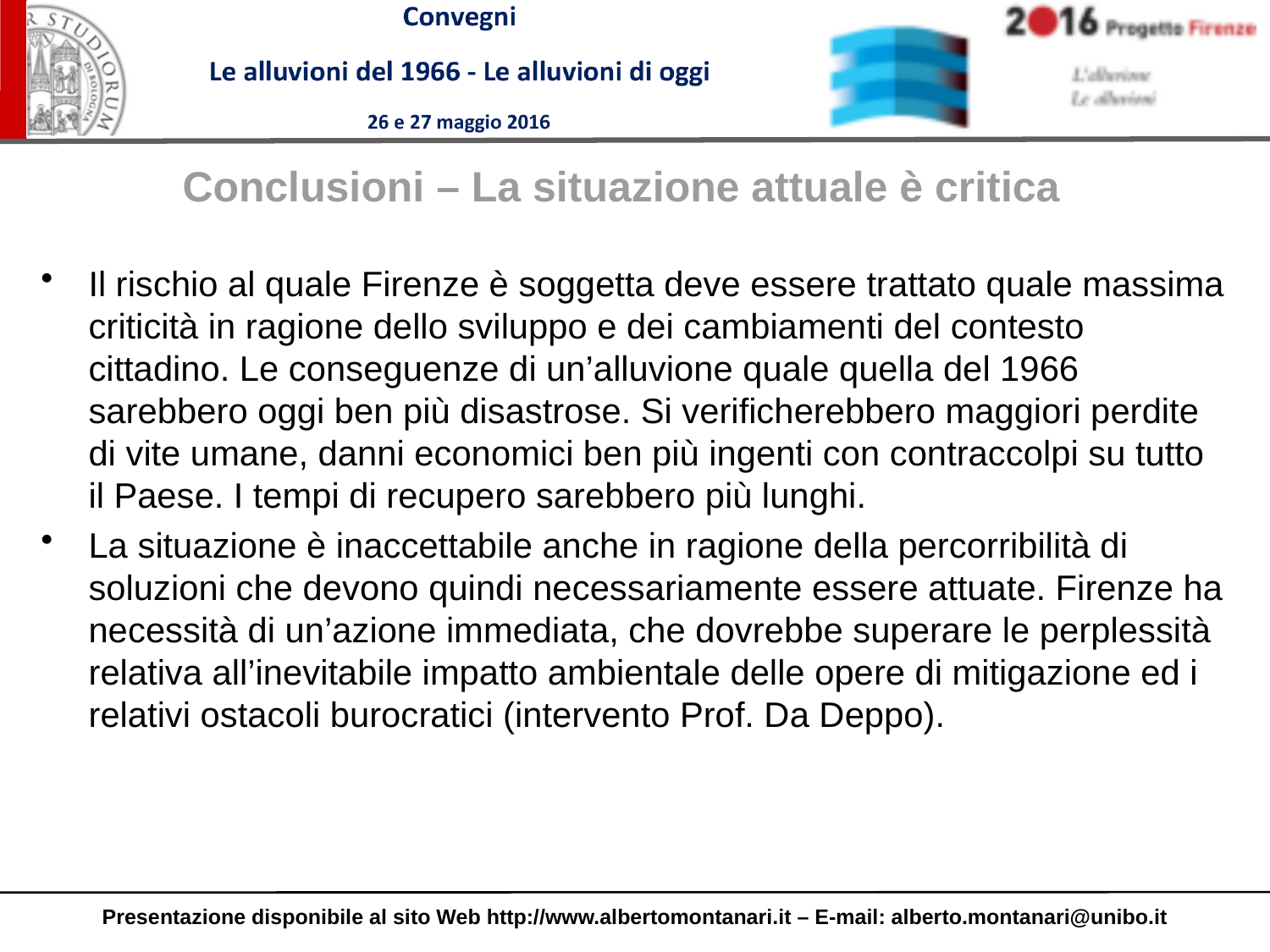

Conclusioni – La situazione attuale è critica
Il rischio al quale Firenze è soggetta deve essere trattato quale massima criticità in ragione dello sviluppo e dei cambiamenti del contesto cittadino. Le conseguenze di un’alluvione quale quella del 1966 sarebbero oggi ben più disastrose. Si verificherebbero maggiori perdite di vite umane, danni economici ben più ingenti con contraccolpi su tutto il Paese. I tempi di recupero sarebbero più lunghi.
La situazione è inaccettabile anche in ragione della percorribilità di soluzioni che devono quindi necessariamente essere attuate. Firenze ha necessità di un’azione immediata, che dovrebbe superare le perplessità relativa all’inevitabile impatto ambientale delle opere di mitigazione ed i relativi ostacoli burocratici (intervento Prof. Da Deppo).